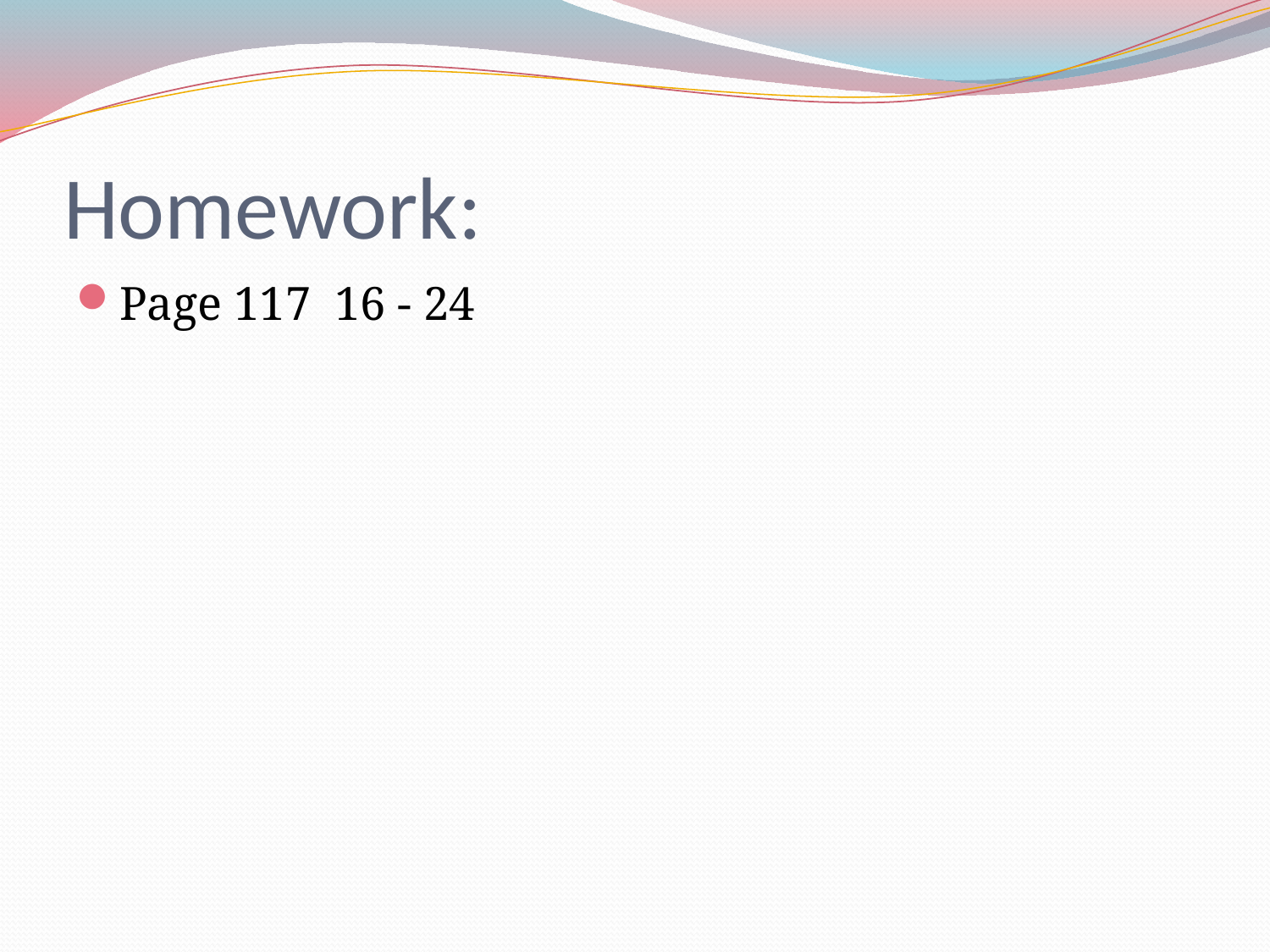

# Homework:
Page 117  16 - 24